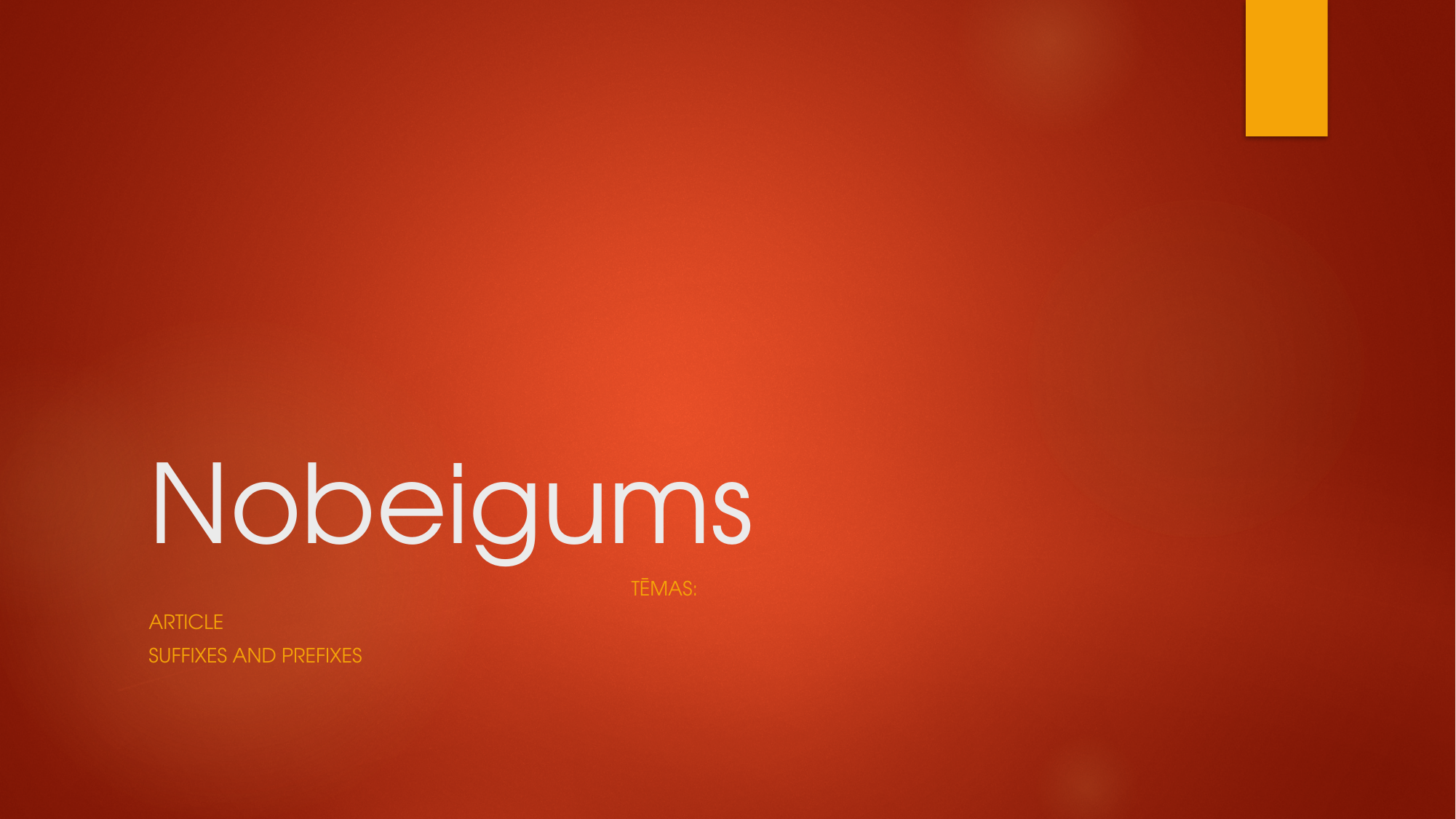

# Nobeigums
Tēmas:
Article
Suffixes and prefixes